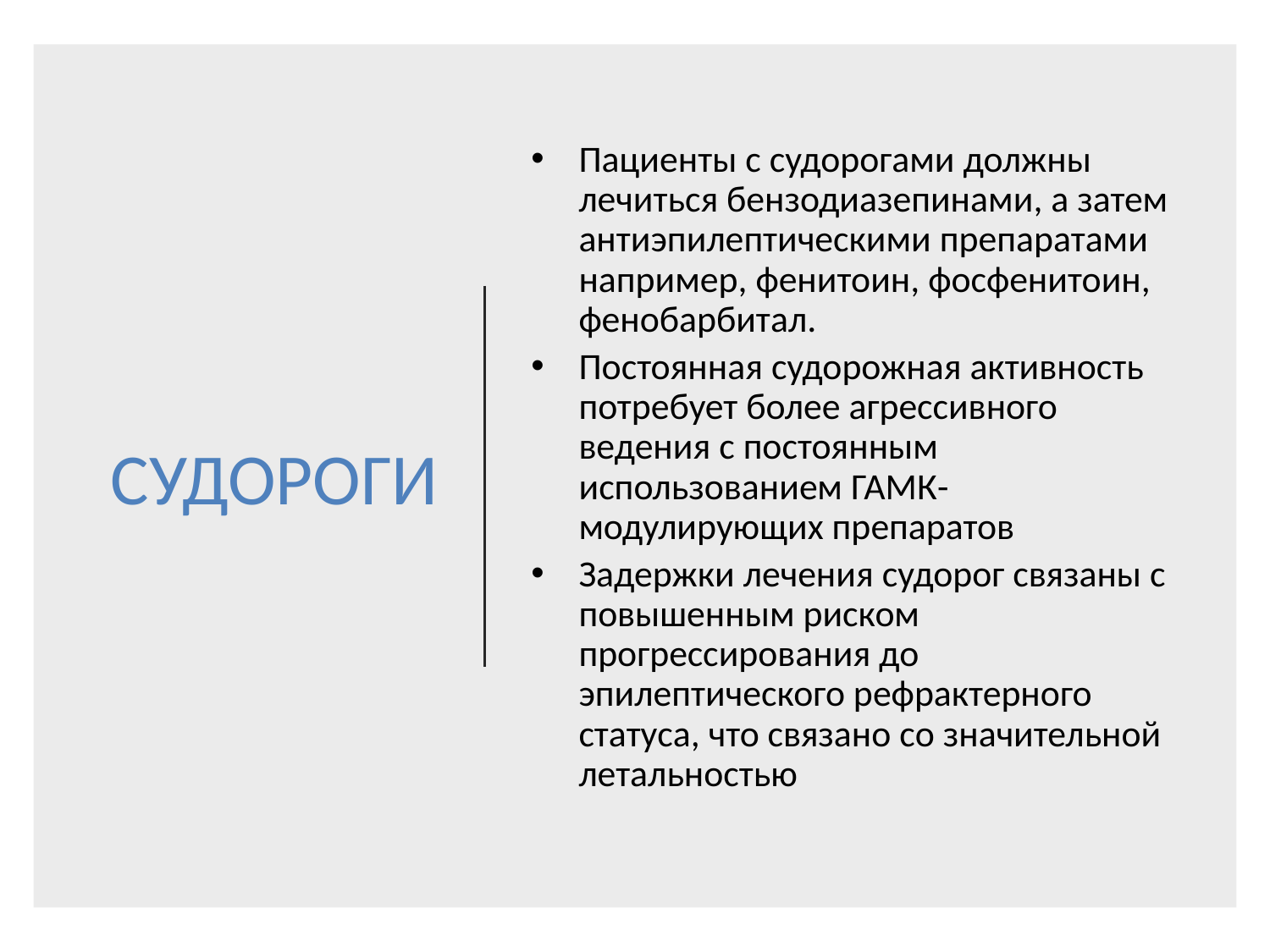

# СУДОРОГИ
Пациенты с судорогами должны лечиться бензодиазепинами, а затем антиэпилептическими препаратами например, фенитоин, фосфенитоин, фенобарбитал.
Постоянная судорожная активность потребует более агрессивного ведения с постоянным использованием ГАМК-модулирующих препаратов
Задержки лечения судорог связаны с повышенным риском прогрессирования до эпилептического рефрактерного статуса, что связано со значительной летальностью